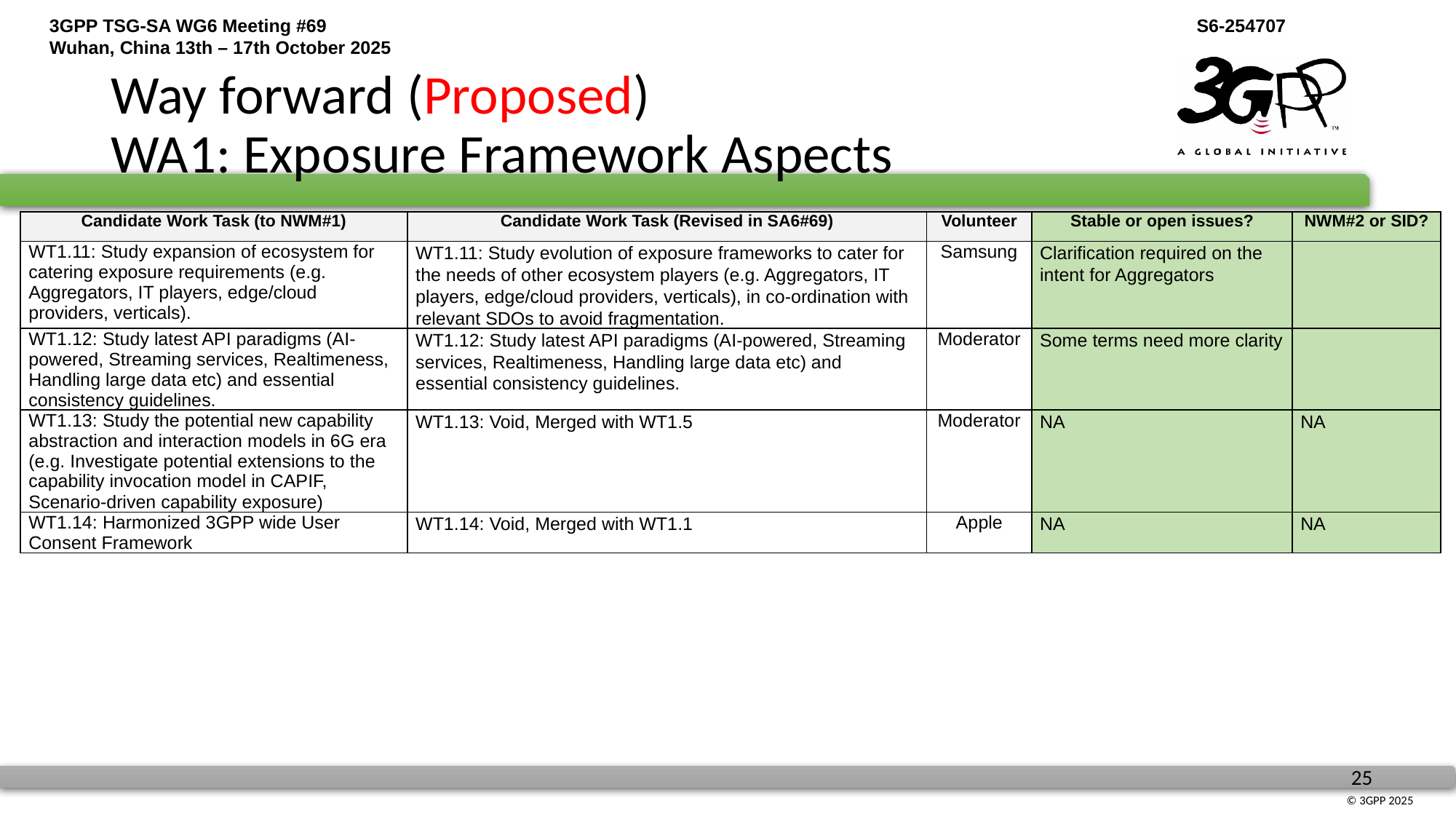

# Way forward (Proposed) WA1: Exposure Framework Aspects
| Candidate Work Task (to NWM#1) | Candidate Work Task (Revised in SA6#69) | Volunteer | Stable or open issues? | NWM#2 or SID? |
| --- | --- | --- | --- | --- |
| WT1.11: Study expansion of ecosystem for catering exposure requirements (e.g. Aggregators, IT players, edge/cloud providers, verticals). | WT1.11: Study evolution of exposure frameworks to cater for the needs of other ecosystem players (e.g. Aggregators, IT players, edge/cloud providers, verticals), in co-ordination with relevant SDOs to avoid fragmentation. | Samsung | Clarification required on the intent for Aggregators |  |
| WT1.12: Study latest API paradigms (AI-powered, Streaming services, Realtimeness, Handling large data etc) and essential consistency guidelines. | WT1.12: Study latest API paradigms (AI-powered, Streaming services, Realtimeness, Handling large data etc) and essential consistency guidelines. | Moderator | Some terms need more clarity |  |
| WT1.13: Study the potential new capability abstraction and interaction models in 6G era (e.g. Investigate potential extensions to the capability invocation model in CAPIF, Scenario-driven capability exposure) | WT1.13: Void, Merged with WT1.5 | Moderator | NA | NA |
| WT1.14: Harmonized 3GPP wide User Consent Framework | WT1.14: Void, Merged with WT1.1 | Apple | NA | NA |